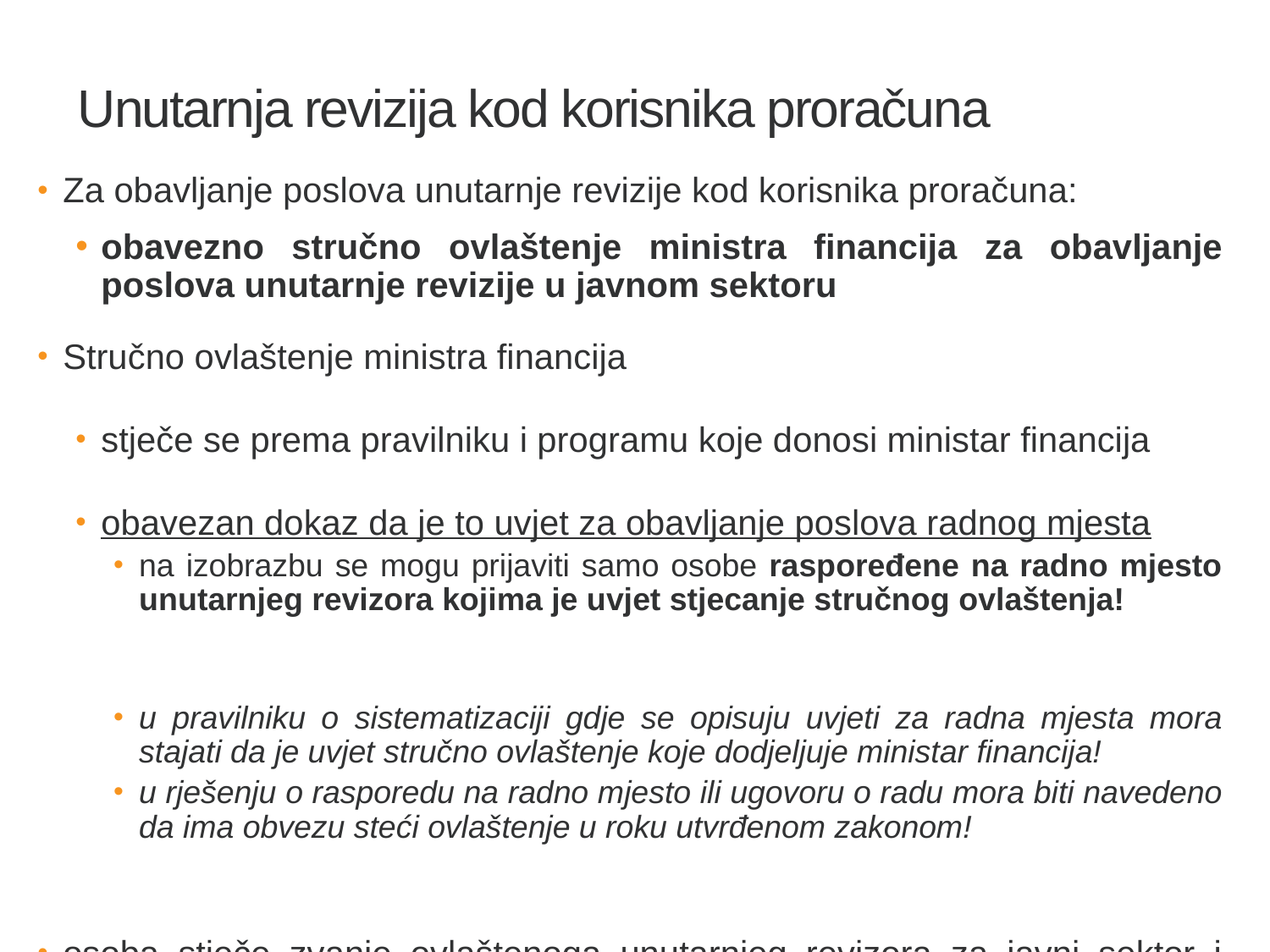

20
# Unutarnja revizija kod korisnika proračuna
Za obavljanje poslova unutarnje revizije kod korisnika proračuna:

obavezno stručno ovlaštenje ministra financija za obavljanje poslova unutarnje revizije u javnom sektoru

Stručno ovlaštenje ministra financija

stječe se prema pravilniku i programu koje donosi ministar financija

obavezan dokaz da je to uvjet za obavljanje poslova radnog mjesta
na izobrazbu se mogu prijaviti samo osobe raspoređene na radno mjesto unutarnjeg revizora kojima je uvjet stjecanje stručnog ovlaštenja!

u pravilniku o sistematizaciji gdje se opisuju uvjeti za radna mjesta mora stajati da je uvjet stručno ovlaštenje koje dodjeljuje ministar financija!
u rješenju o rasporedu na radno mjesto ili ugovoru o radu mora biti navedeno da ima obvezu steći ovlaštenje u roku utvrđenom zakonom!

osoba stječe zvanje ovlaštenoga unutarnjeg revizora za javni sektor i upisuje se u registar ovlaštenih unutarnjih revizora koji vodi MF